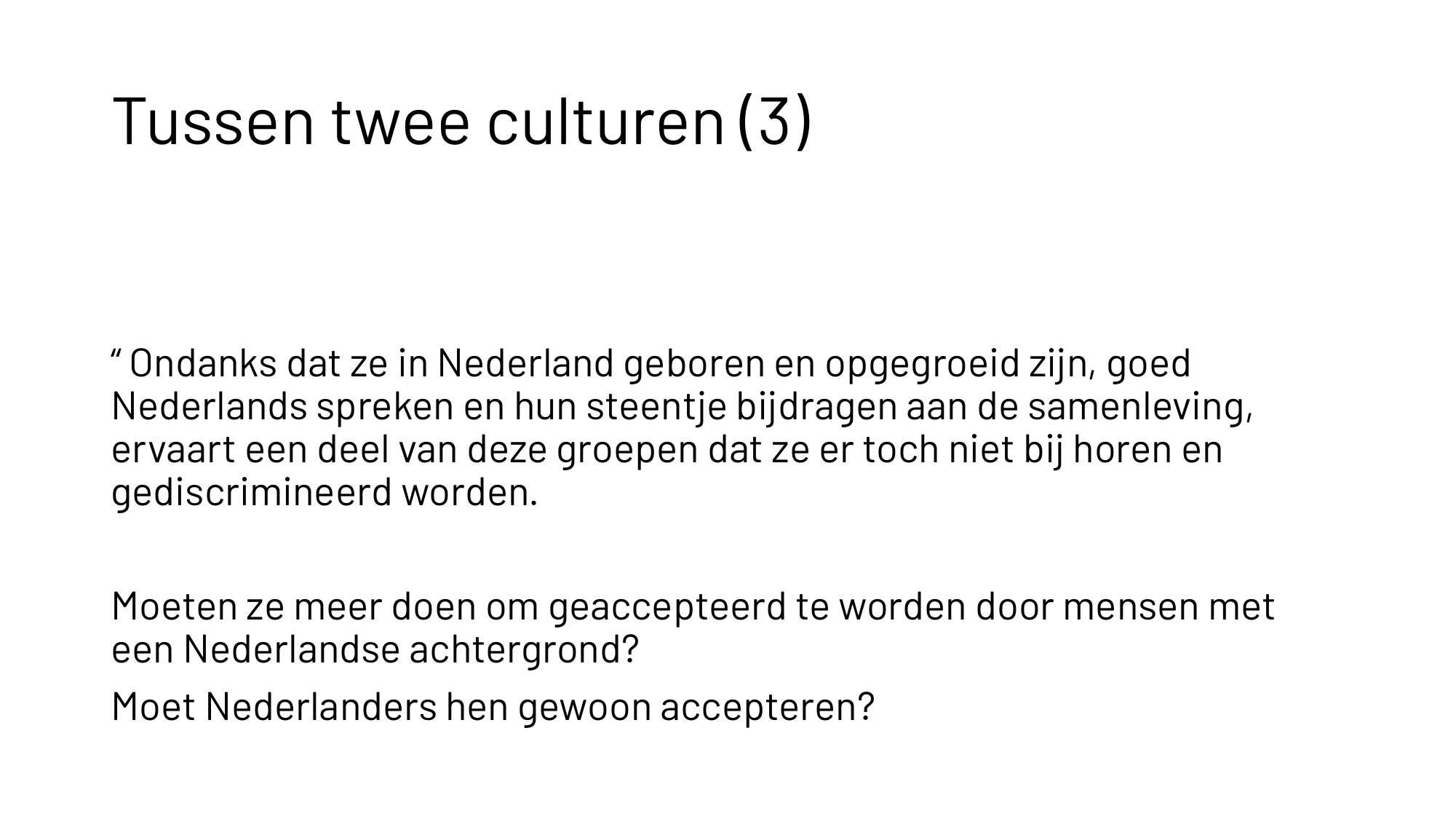

# Tussen twee culturen (3)

“ Ondanks dat ze in Nederland geboren en opgegroeid zijn, goed Nederlands spreken en hun steentje bijdragen aan de samenleving, ervaart een deel van deze groepen dat ze er toch niet bij horen en gediscrimineerd worden.

Moeten ze meer doen om geaccepteerd te worden door mensen met een Nederlandse achtergrond?
Moet Nederlanders hen gewoon accepteren?